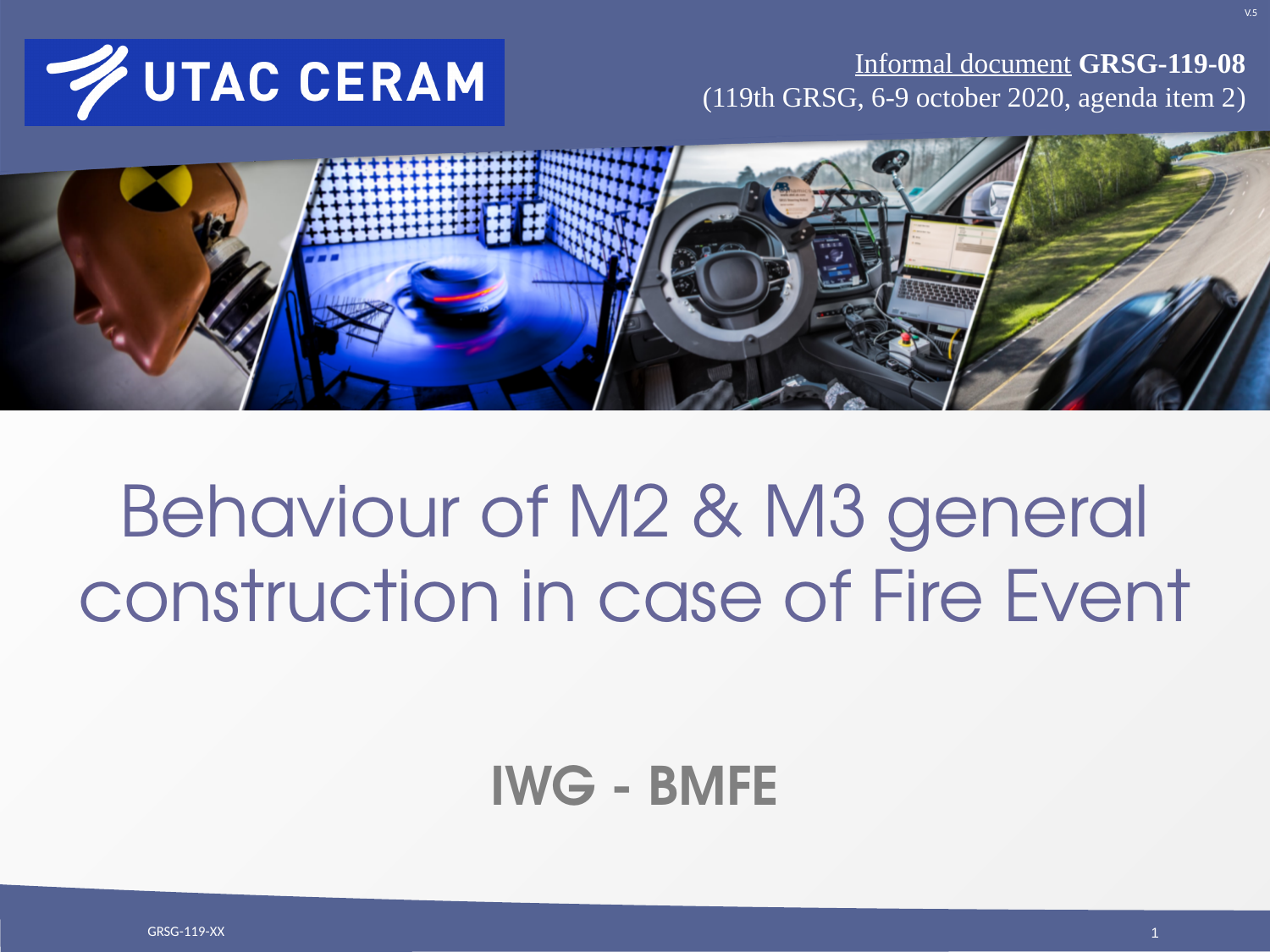

Informal document GRSG-119-08
(119th GRSG, 6-9 october 2020, agenda item 2)

# Behaviour of M2 & M3 general construction in case of Fire Event
IWG - BMFE
GRSG-119-XX